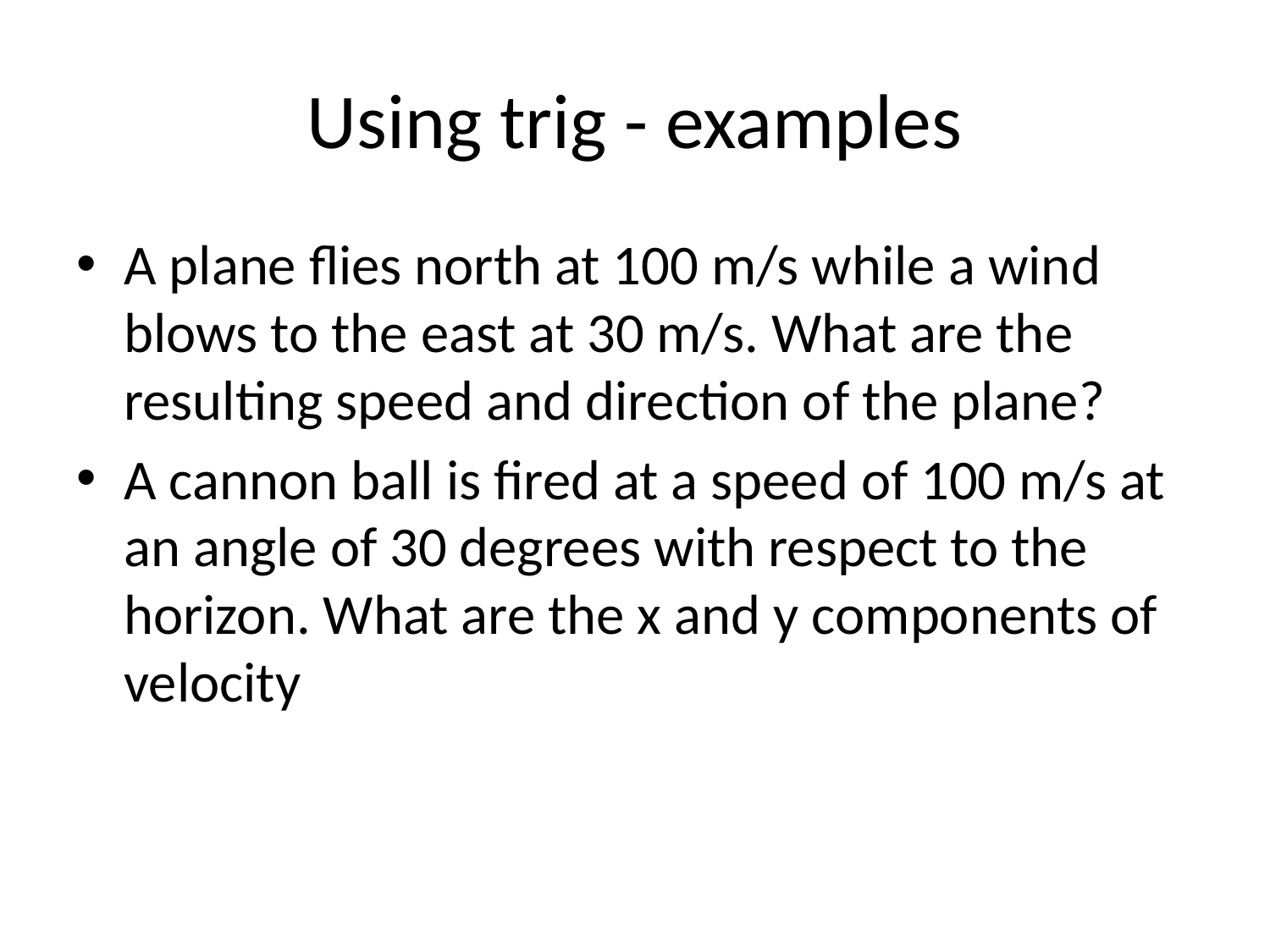

# Using trig - examples
A plane flies north at 100 m/s while a wind blows to the east at 30 m/s. What are the resulting speed and direction of the plane?
A cannon ball is fired at a speed of 100 m/s at an angle of 30 degrees with respect to the horizon. What are the x and y components of velocity